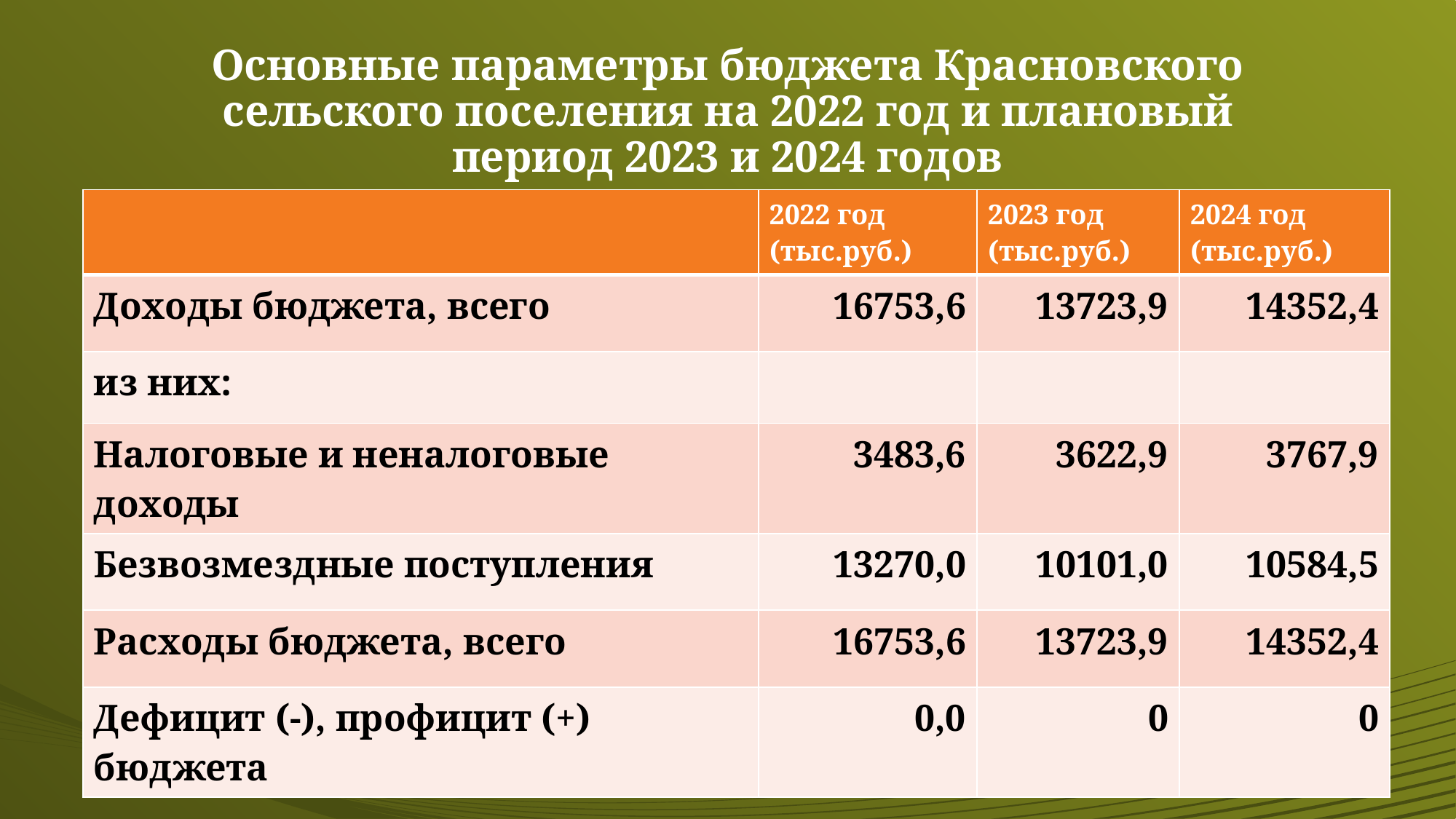

# Основные параметры бюджета Красновского сельского поселения на 2022 год и плановый период 2023 и 2024 годов
|  | 2022 год (тыс.руб.) | 2023 год (тыс.руб.) | 2024 год (тыс.руб.) |
| --- | --- | --- | --- |
| Доходы бюджета, всего | 16753,6 | 13723,9 | 14352,4 |
| из них: |  |  |  |
| Налоговые и неналоговые доходы | 3483,6 | 3622,9 | 3767,9 |
| Безвозмездные поступления | 13270,0 | 10101,0 | 10584,5 |
| Расходы бюджета, всего | 16753,6 | 13723,9 | 14352,4 |
| Дефицит (-), профицит (+) бюджета | 0,0 | 0 | 0 |